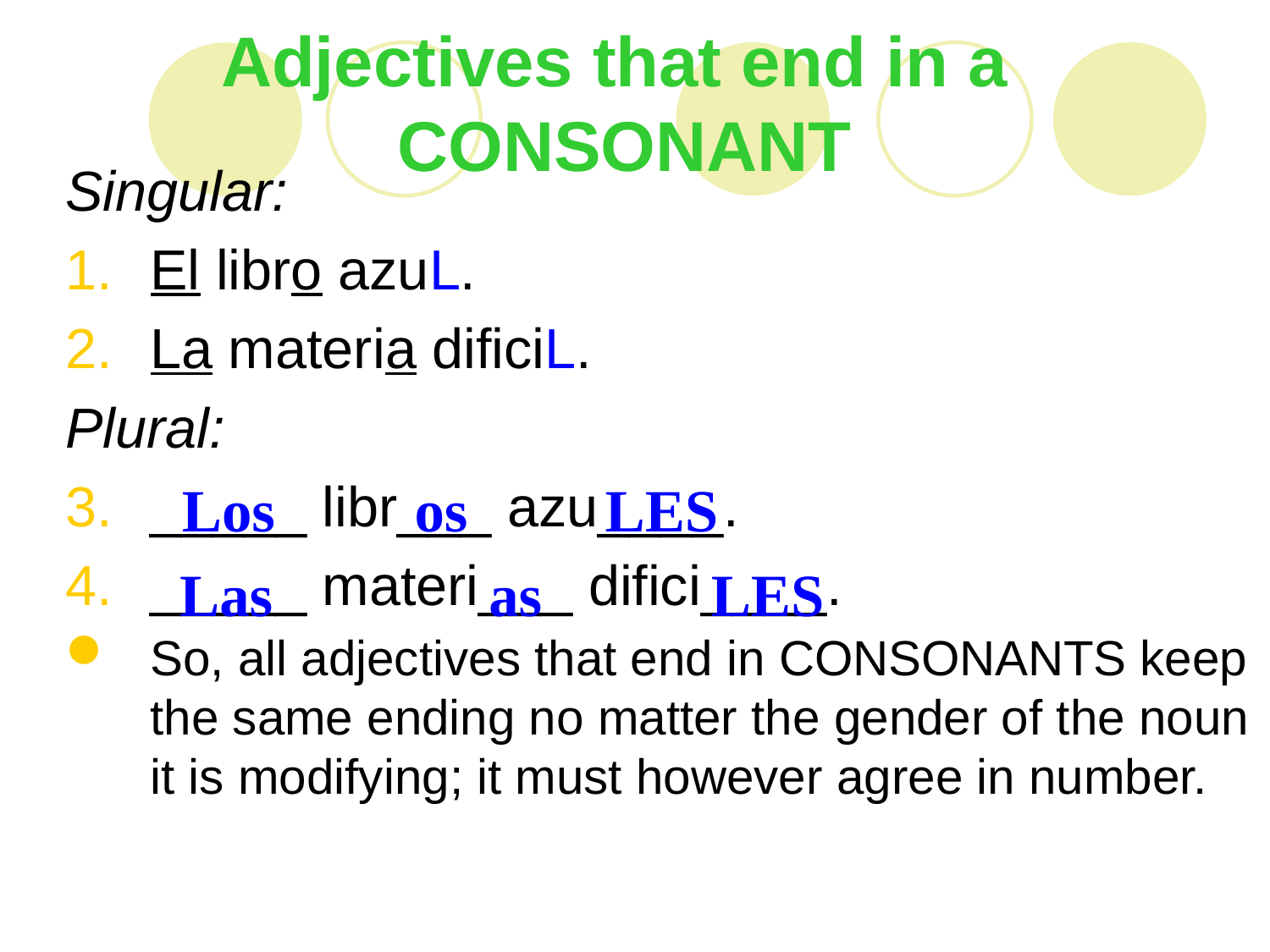

# Adjectives that end in a CONSONANT
Singular:
El libro azuL.
La materia dificiL.
Plural:
_____ libr___ azu____.
_____ materi___ difici____.
So, all adjectives that end in CONSONANTS keep the same ending no matter the gender of the noun it is modifying; it must however agree in number.
Los
os
LES
Las
as
LES